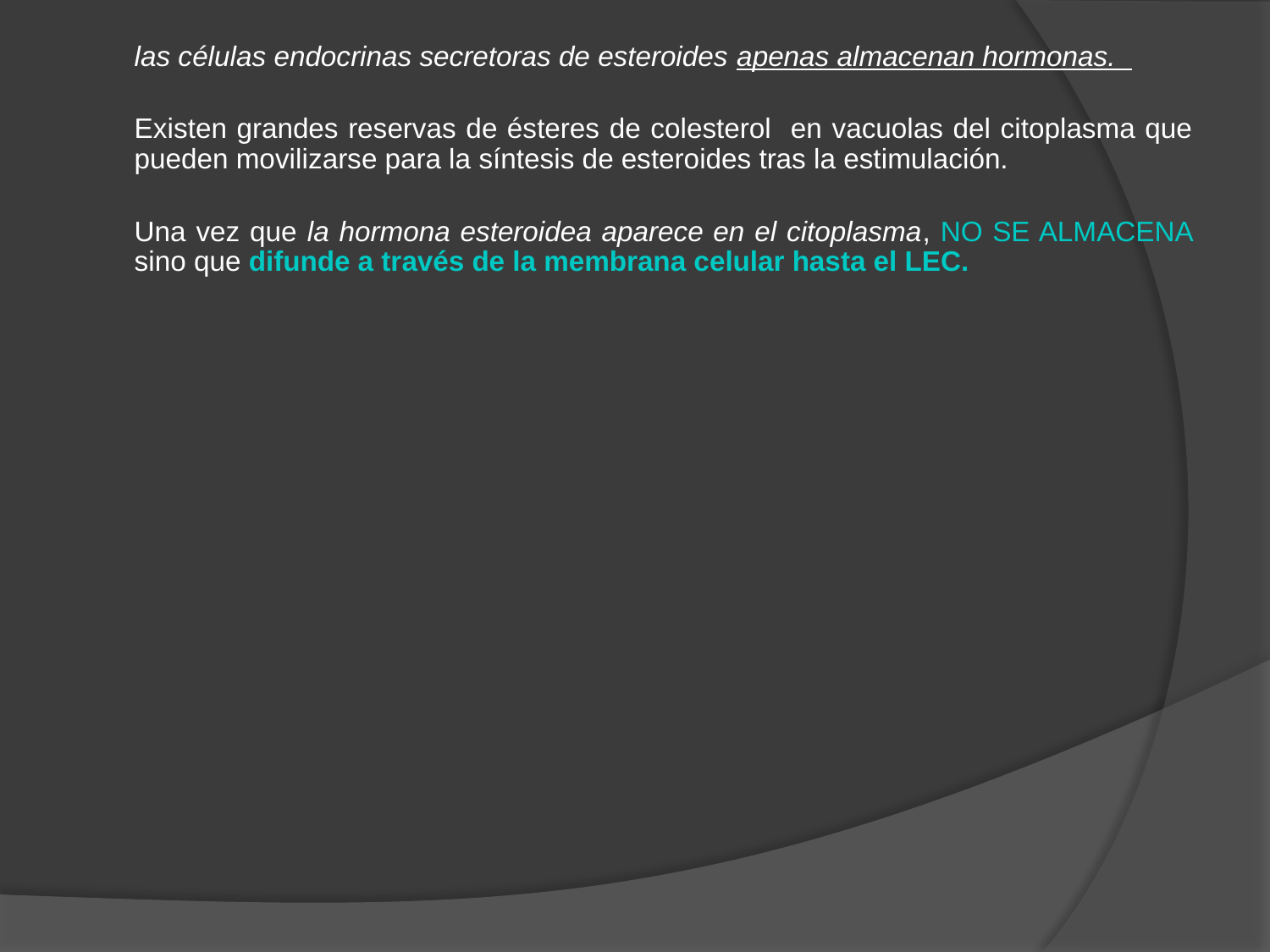

las células endocrinas secretoras de esteroides apenas almacenan hormonas.

	Existen grandes reservas de ésteres de colesterol  en vacuolas del citoplasma que pueden movilizarse para la síntesis de esteroides tras la estimulación.

	Una vez que la hormona esteroidea aparece en el citoplasma, NO SE ALMACENA sino que difunde a través de la membrana celular hasta el LEC.